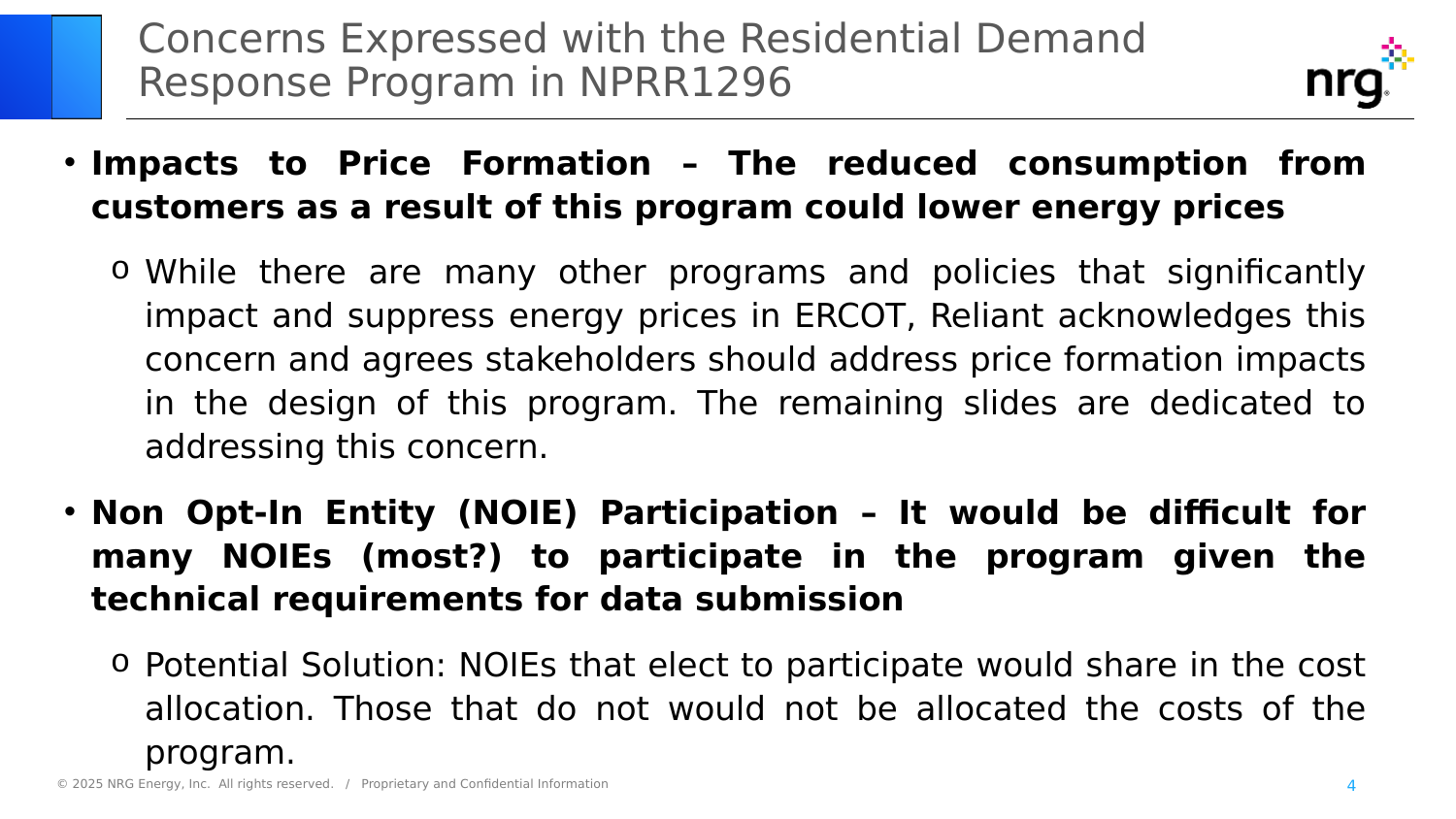

# Concerns Expressed with the Residential Demand Response Program in NPRR1296
Impacts to Price Formation – The reduced consumption from customers as a result of this program could lower energy prices
While there are many other programs and policies that significantly impact and suppress energy prices in ERCOT, Reliant acknowledges this concern and agrees stakeholders should address price formation impacts in the design of this program. The remaining slides are dedicated to addressing this concern.
Non Opt-In Entity (NOIE) Participation – It would be difficult for many NOIEs (most?) to participate in the program given the technical requirements for data submission
Potential Solution: NOIEs that elect to participate would share in the cost allocation. Those that do not would not be allocated the costs of the program.